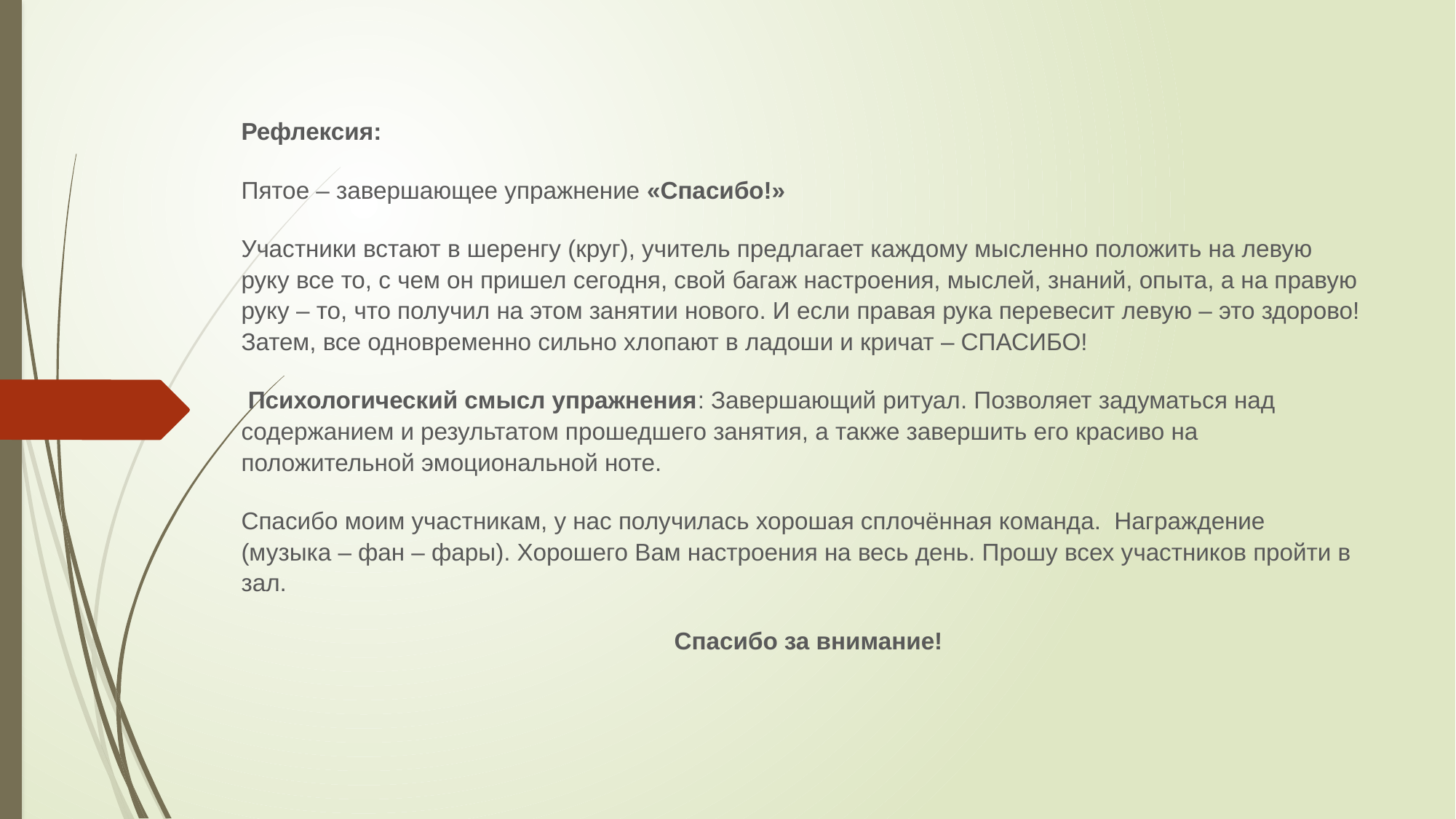

Рефлексия:
Пятое – завершающее упражнение «Спасибо!»
Участники встают в шеренгу (круг), учитель предлагает каждому мысленно положить на левую руку все то, с чем он пришел сегодня, свой багаж настроения, мыслей, знаний, опыта, а на правую руку – то, что получил на этом занятии нового. И если правая рука перевесит левую – это здорово! Затем, все одновременно сильно хлопают в ладоши и кричат – СПАСИБО!
 Психологический смысл упражнения: Завершающий ритуал. Позволяет задуматься над содержанием и результатом прошедшего занятия, а также завершить его красиво на положительной эмоциональной ноте.
Спасибо моим участникам, у нас получилась хорошая сплочённая команда.  Награждение (музыка – фан – фары). Хорошего Вам настроения на весь день. Прошу всех участников пройти в зал.
  Спасибо за внимание!